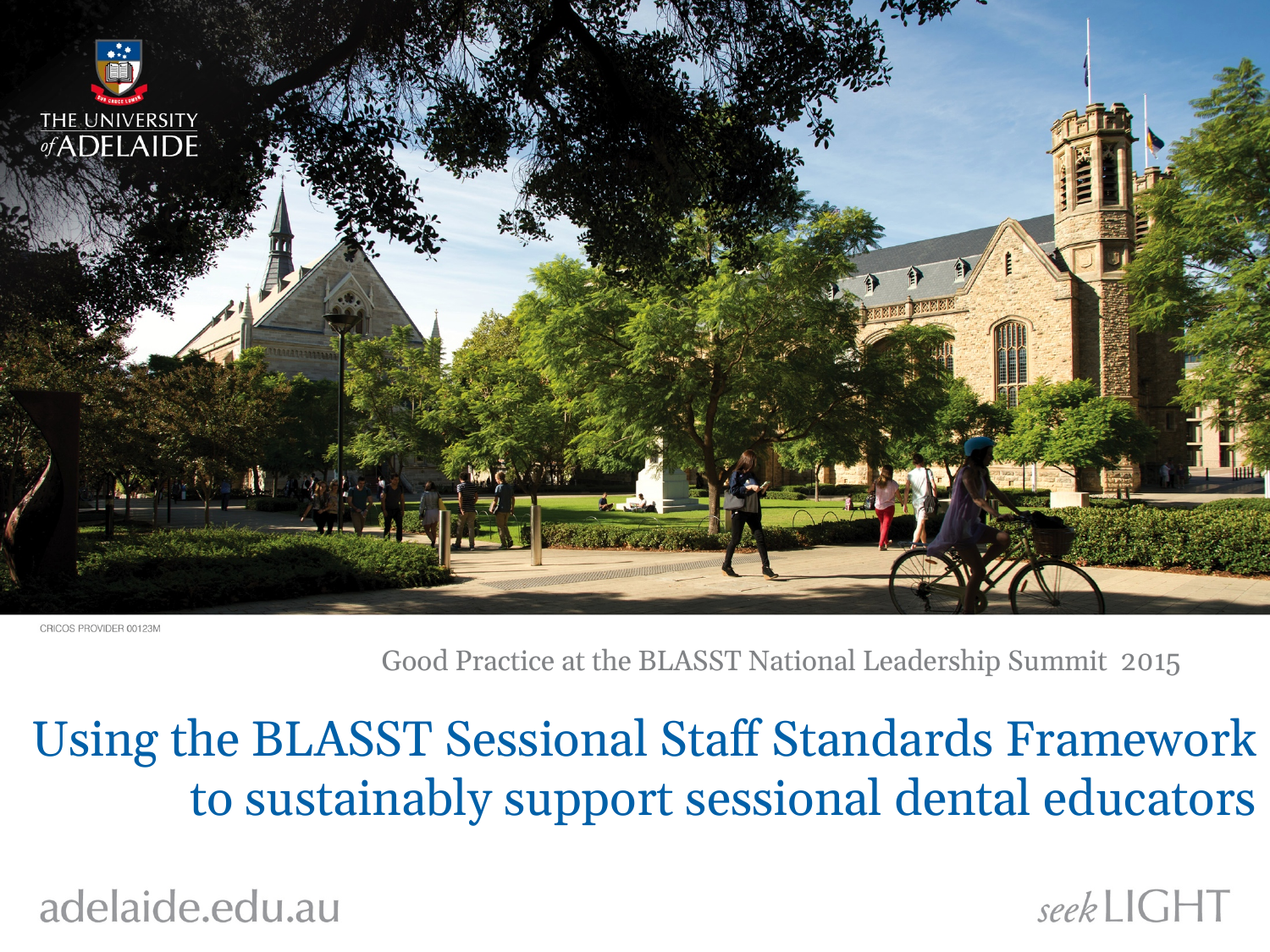

Good Practice at the BLASST National Leadership Summit  2015
# Using the BLASST Sessional Staff Standards Framework to sustainably support sessional dental educators